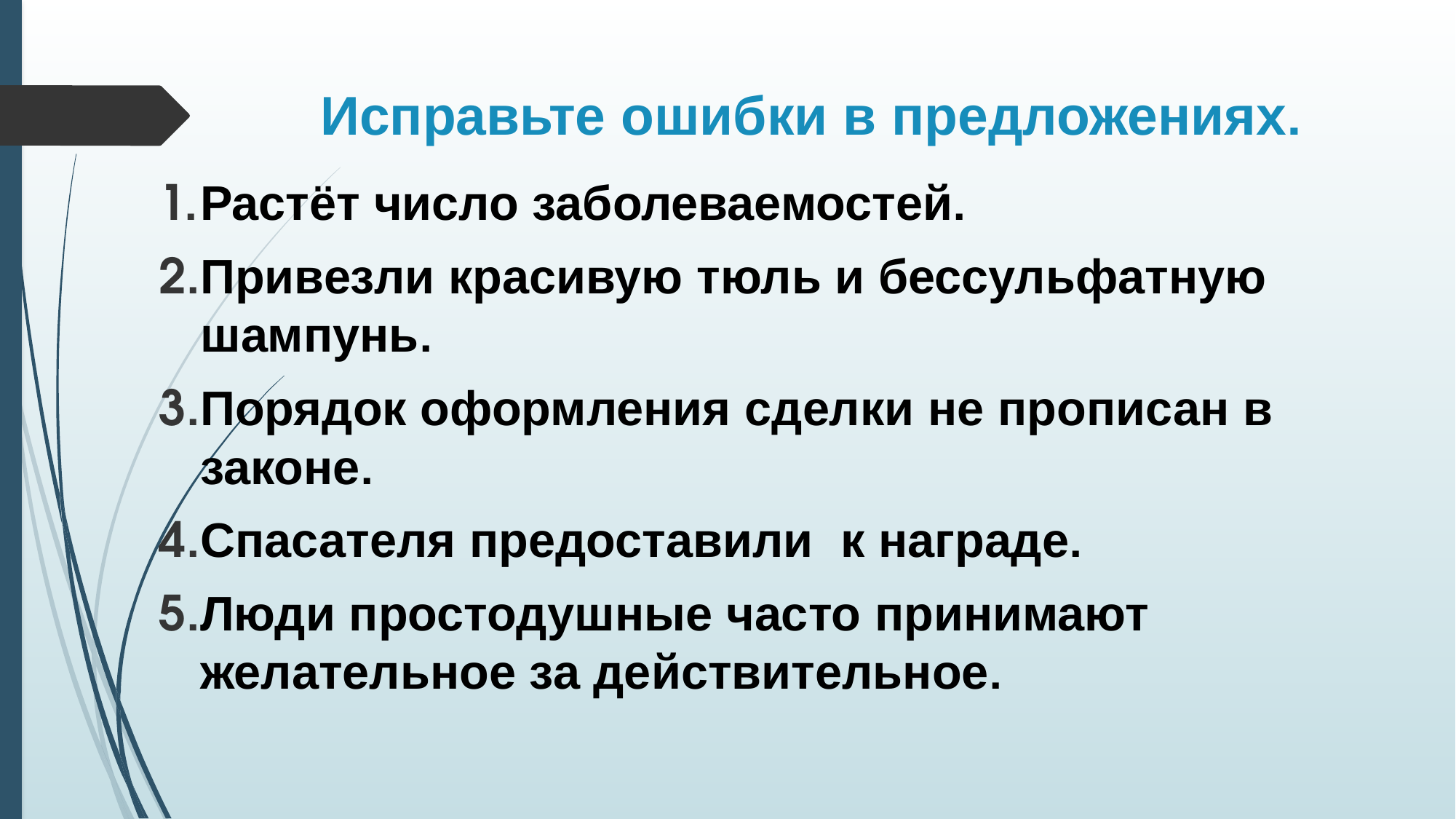

# Исправьте ошибки в предложениях.
Растёт число заболеваемостей.
Привезли красивую тюль и бессульфатную шампунь.
Порядок оформления сделки не прописан в законе.
Спасателя предоставили  к награде.
Люди простодушные часто принимают желательное за действительное.